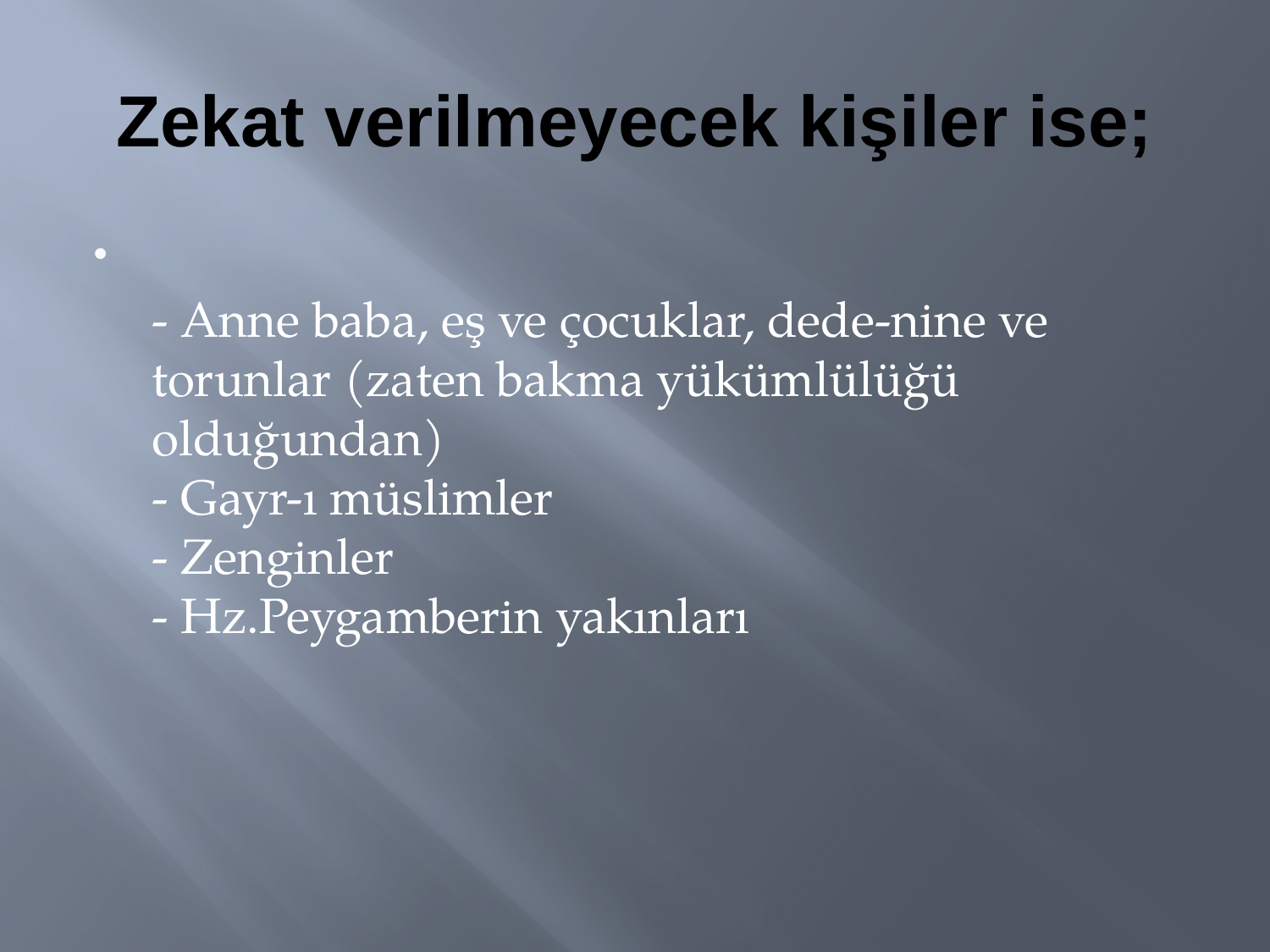

# Zekat verilmeyecek kişiler ise;
- Anne baba, eş ve çocuklar, dede-nine ve torunlar (zaten bakma yükümlülüğü olduğundan)
- Gayr-ı müslimler
- Zenginler
- Hz.Peygamberin yakınları